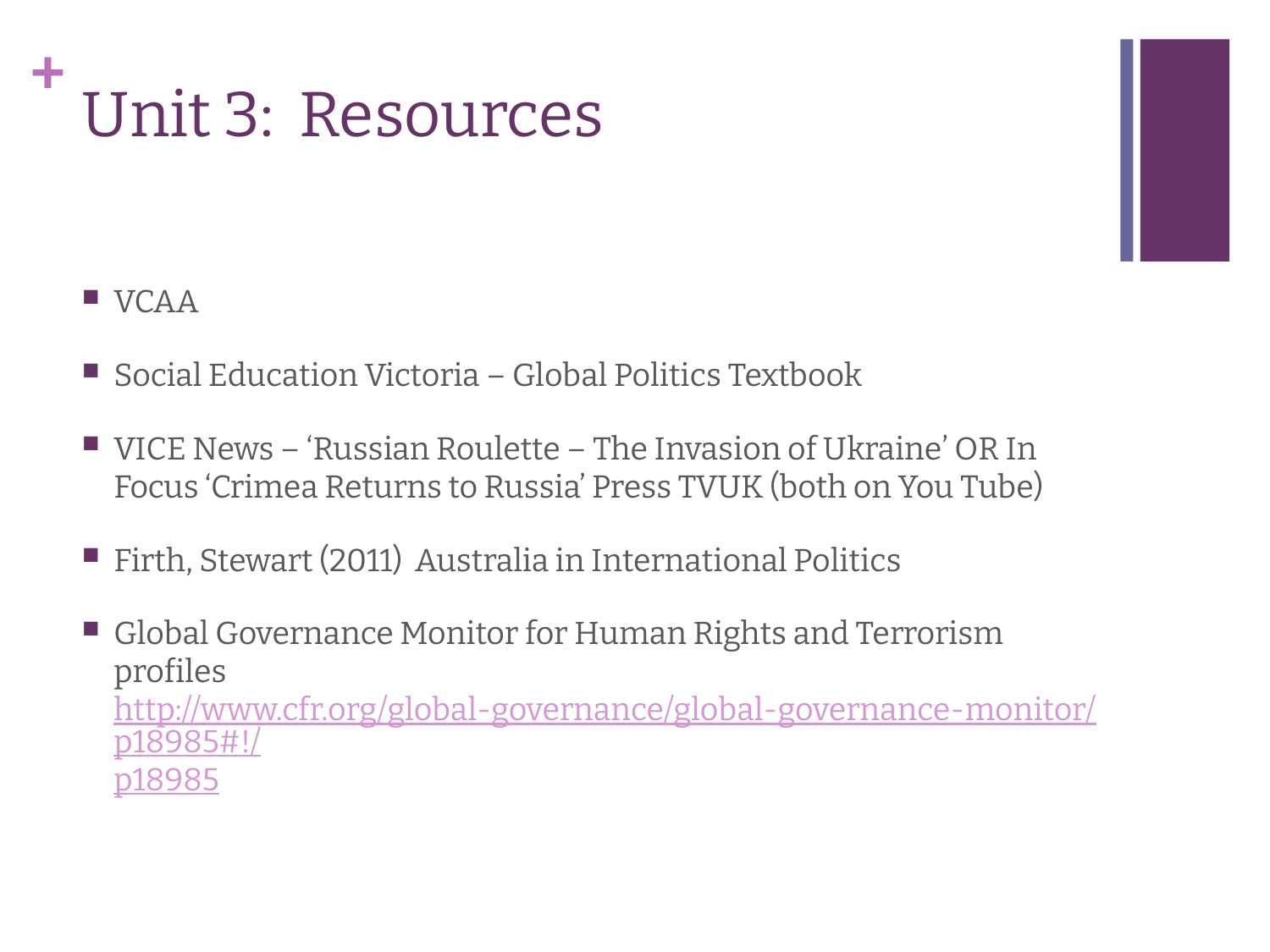

# Unit 3:  Resources
VCAA
Social Education Victoria – Global Politics Textbook
VICE News – ‘Russian Roulette – The Invasion of Ukraine’ OR In Focus ‘Crimea Returns to Russia’ Press TVUK (both on You Tube)
Firth, Stewart (2011)  Australia in International Politics
Global Governance Monitor for Human Rights and Terrorism profiles http://www.cfr.org/global-governance/global-governance-monitor/p18985#!/p18985